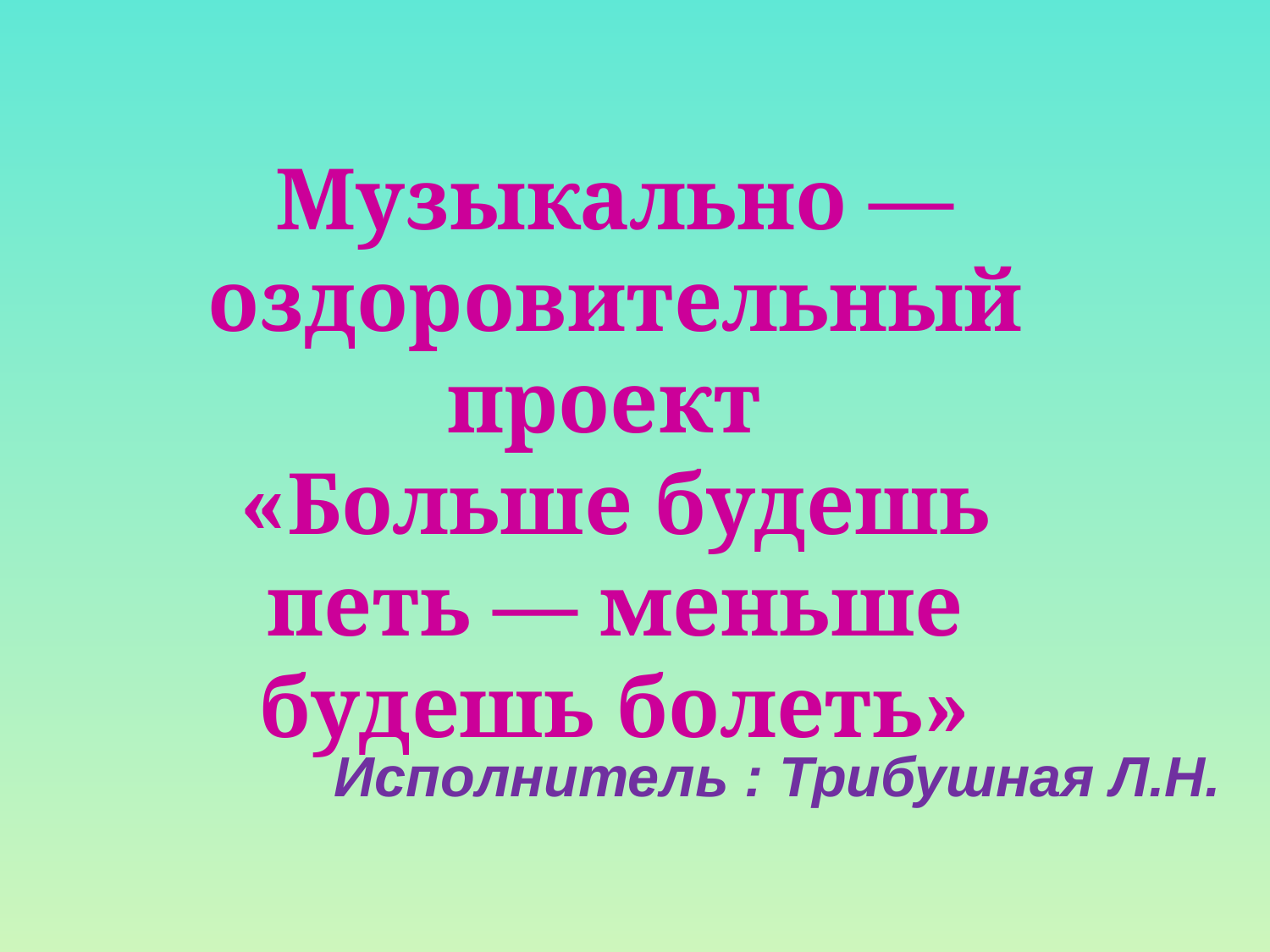

Музыкально — оздоровительный проект
«Больше будешь петь — меньше будешь болеть»
Исполнитель : Трибушная Л.Н.